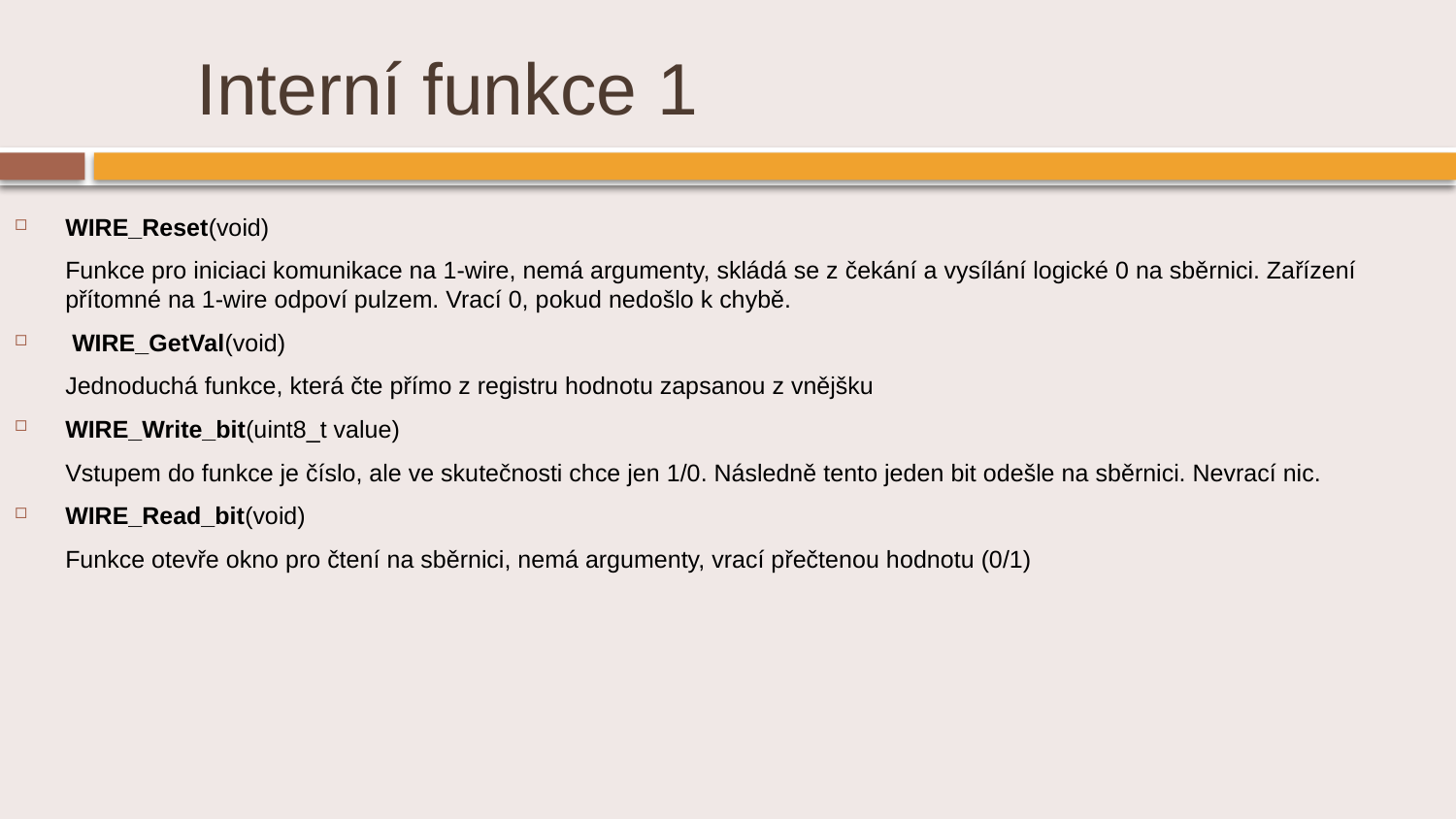

# Interní funkce 1
WIRE_Reset(void)
	Funkce pro iniciaci komunikace na 1-wire, nemá argumenty, skládá se z čekání a vysílání logické 0 na sběrnici. Zařízení přítomné na 1-wire odpoví pulzem. Vrací 0, pokud nedošlo k chybě.
 WIRE_GetVal(void)
	Jednoduchá funkce, která čte přímo z registru hodnotu zapsanou z vnějšku
WIRE_Write_bit(uint8_t value)
	Vstupem do funkce je číslo, ale ve skutečnosti chce jen 1/0. Následně tento jeden bit odešle na sběrnici. Nevrací nic.
WIRE_Read_bit(void)
	Funkce otevře okno pro čtení na sběrnici, nemá argumenty, vrací přečtenou hodnotu (0/1)